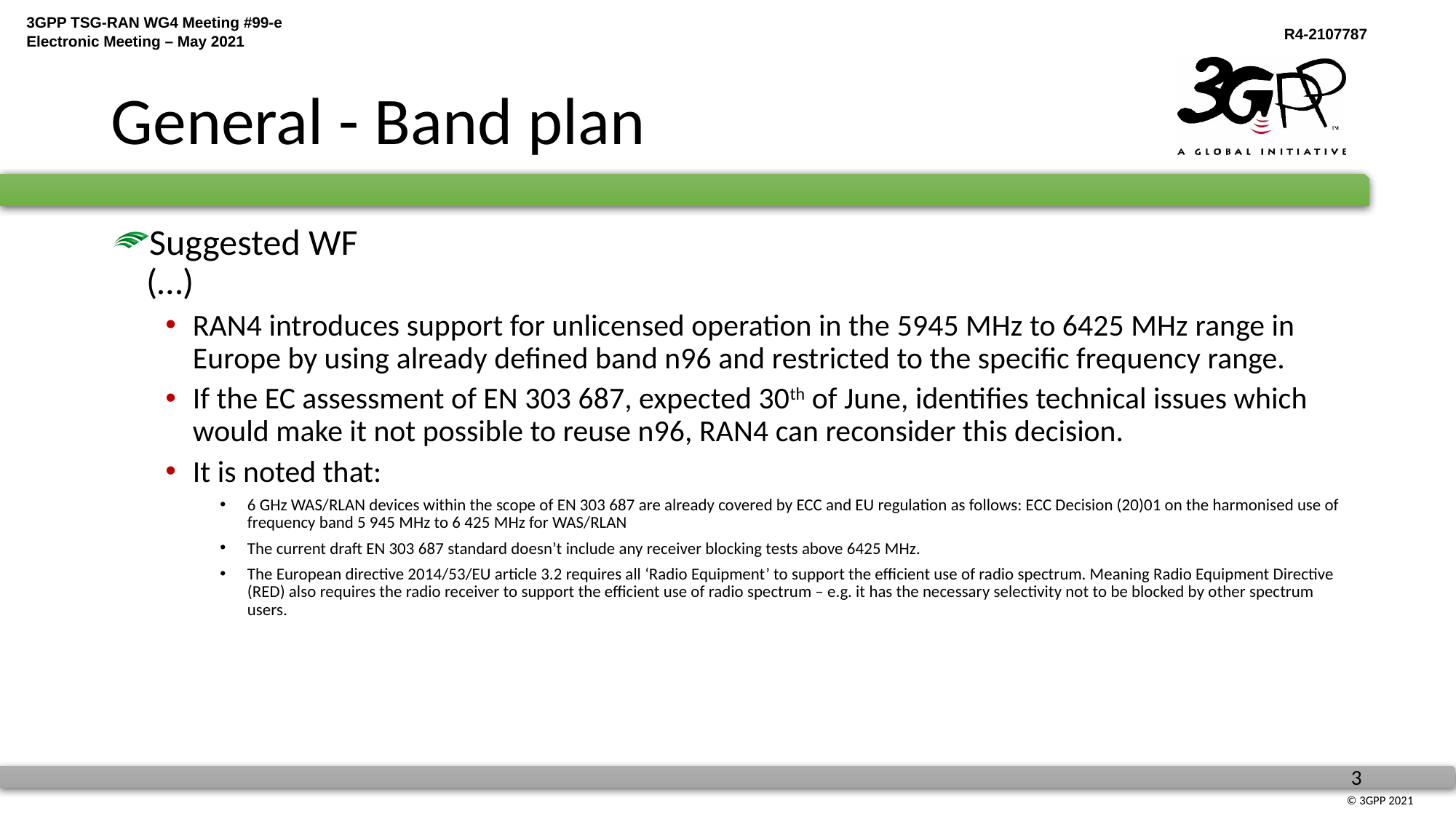

# General - Band plan
Suggested WF
 (…)
RAN4 introduces support for unlicensed operation in the 5945 MHz to 6425 MHz range in Europe by using already defined band n96 and restricted to the specific frequency range.
If the EC assessment of EN 303 687, expected 30th of June, identifies technical issues which would make it not possible to reuse n96, RAN4 can reconsider this decision.
It is noted that:
6 GHz WAS/RLAN devices within the scope of EN 303 687 are already covered by ECC and EU regulation as follows: ECC Decision (20)01 on the harmonised use of frequency band 5 945 MHz to 6 425 MHz for WAS/RLAN
The current draft EN 303 687 standard doesn’t include any receiver blocking tests above 6425 MHz.
The European directive 2014/53/EU article 3.2 requires all ‘Radio Equipment’ to support the efficient use of radio spectrum. Meaning Radio Equipment Directive (RED) also requires the radio receiver to support the efficient use of radio spectrum – e.g. it has the necessary selectivity not to be blocked by other spectrum users.